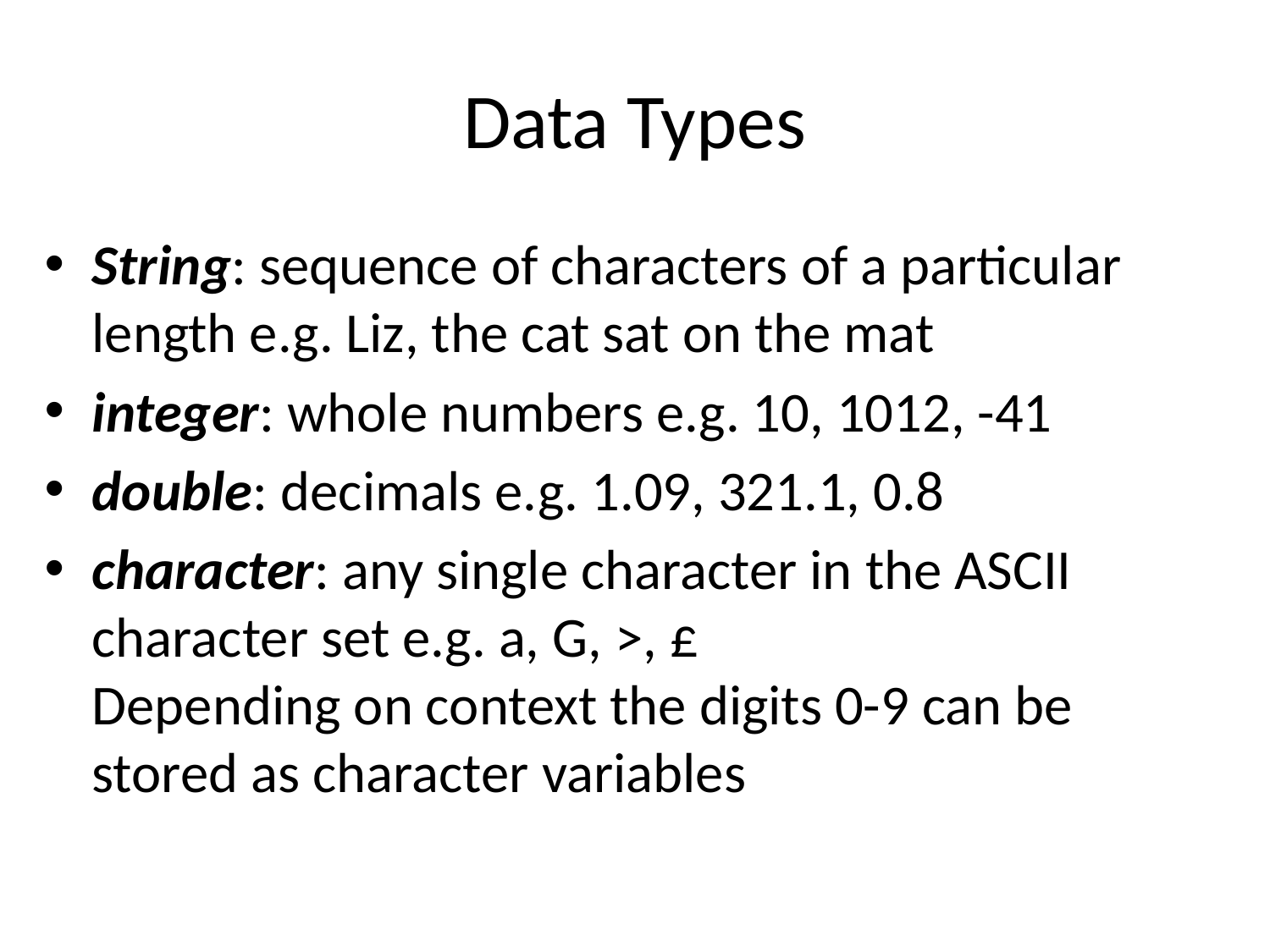

# Data Types
String: sequence of characters of a particular length e.g. Liz, the cat sat on the mat
integer: whole numbers e.g. 10, 1012, -41
double: decimals e.g. 1.09, 321.1, 0.8
character: any single character in the ASCII character set e.g. a, G, >, £
Depending on context the digits 0-9 can be stored as character variables